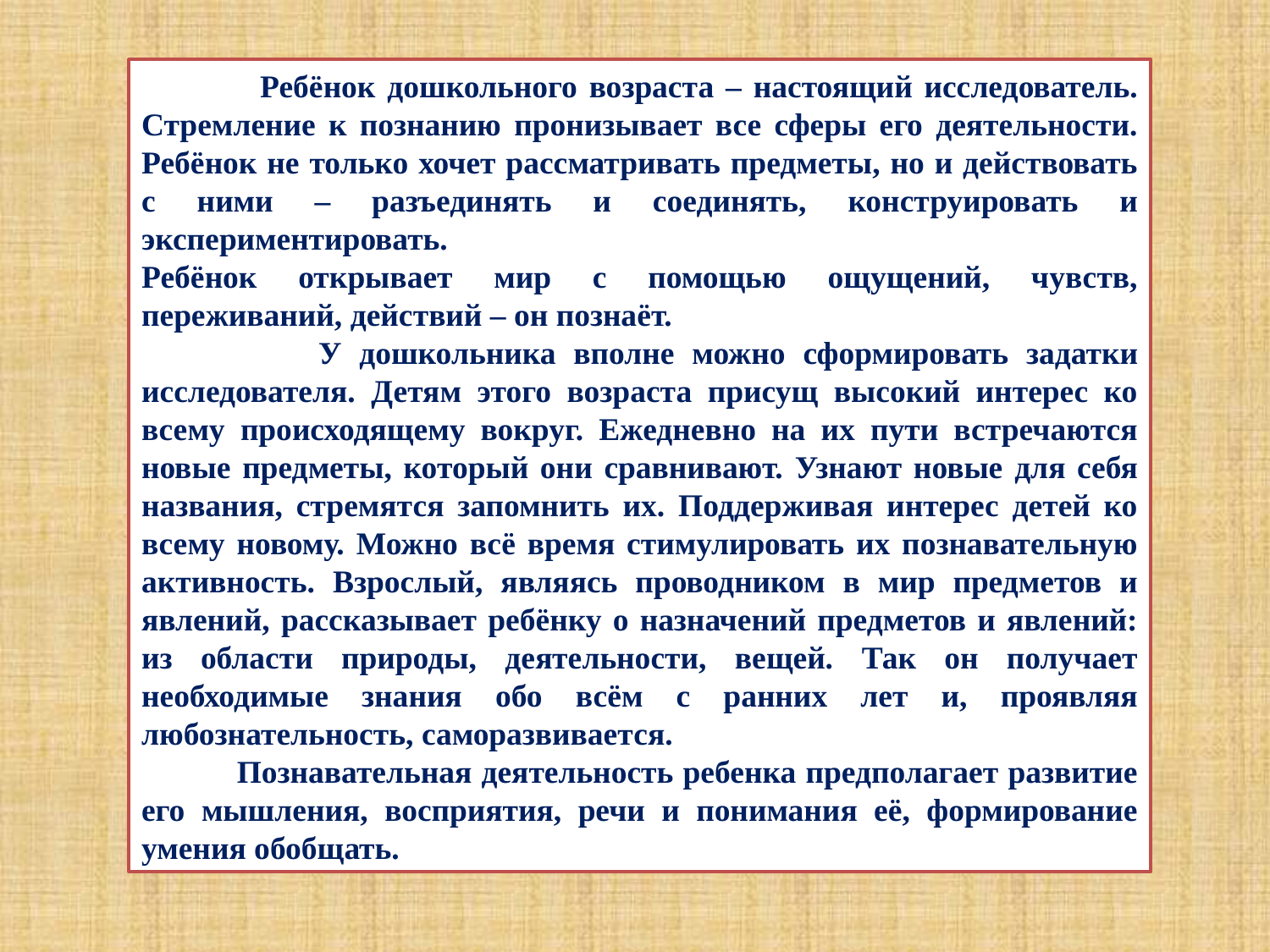

Ребёнок дошкольного возраста – настоящий исследователь. Стремление к познанию пронизывает все сферы его деятельности. Ребёнок не только хочет рассматривать предметы, но и действовать с ними – разъединять и соединять, конструировать и экспериментировать.
Ребёнок открывает мир с помощью ощущений, чувств, переживаний, действий – он познаёт.
          У дошкольника вполне можно сформировать задатки исследователя. Детям этого возраста присущ высокий интерес ко всему происходящему вокруг. Ежедневно на их пути встречаются новые предметы, который они сравнивают. Узнают новые для себя названия, стремятся запомнить их. Поддерживая интерес детей ко всему новому. Можно всё время стимулировать их познавательную активность. Взрослый, являясь проводником в мир предметов и явлений, рассказывает ребёнку о назначений предметов и явлений: из области природы, деятельности, вещей. Так он получает необходимые знания обо всём с ранних лет и, проявляя любознательность, саморазвивается.
          Познавательная деятельность ребенка предполагает развитие его мышления, восприятия, речи и понимания её, формирование умения обобщать.